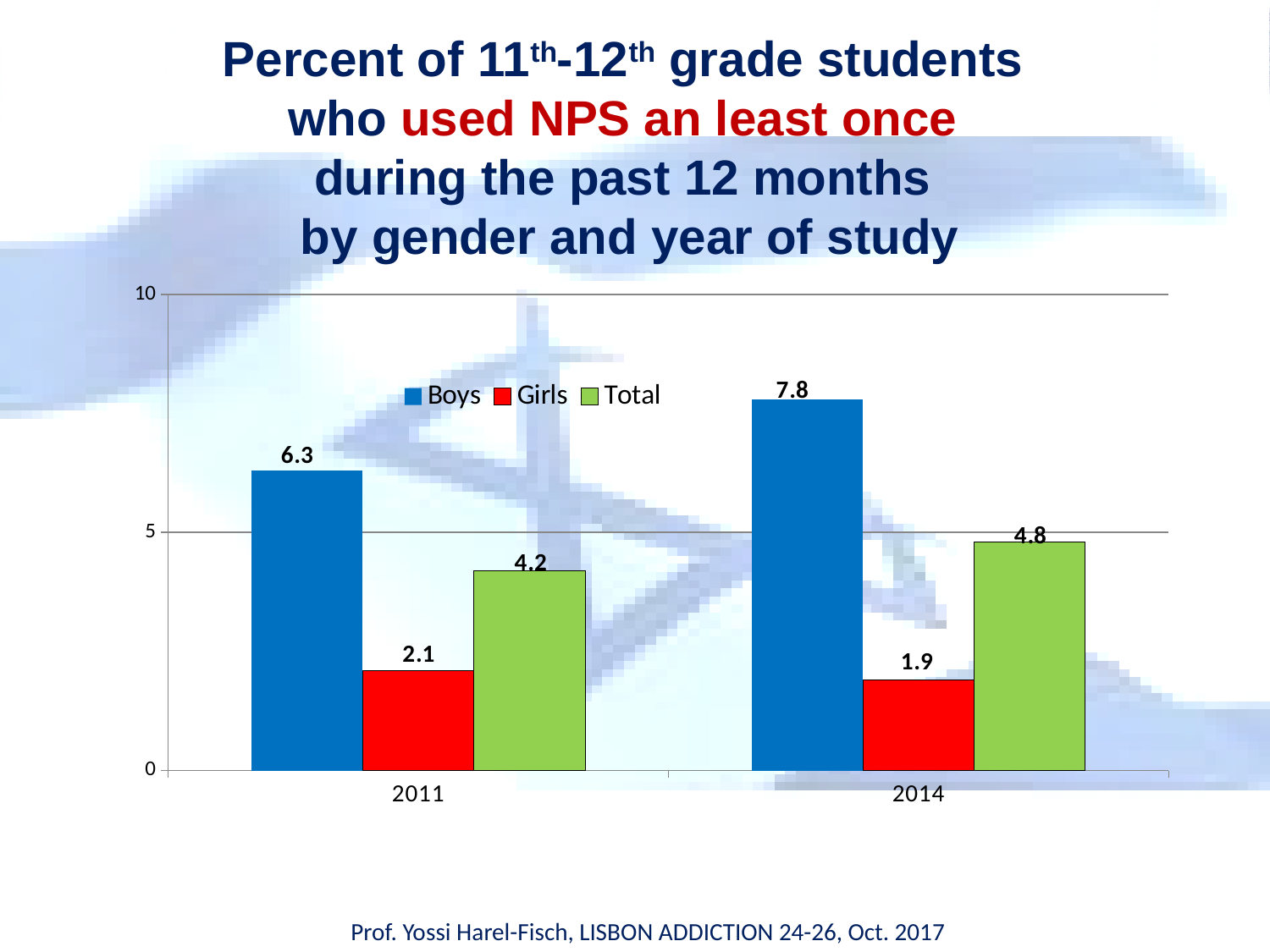

Percent of 11th-12th grade students
who used NPS an least once
during the past 12 months
by gender and year of study

### Chart

| Category | Boys | Girls | Total |
|---|---|---|---|
| 2011 | 6.3 | 2.1 | 4.2 |
| 2014 | 7.8 | 1.9 | 4.8 |
Prof. Yossi Harel-Fisch, LISBON ADDICTION 24-26, Oct. 2017